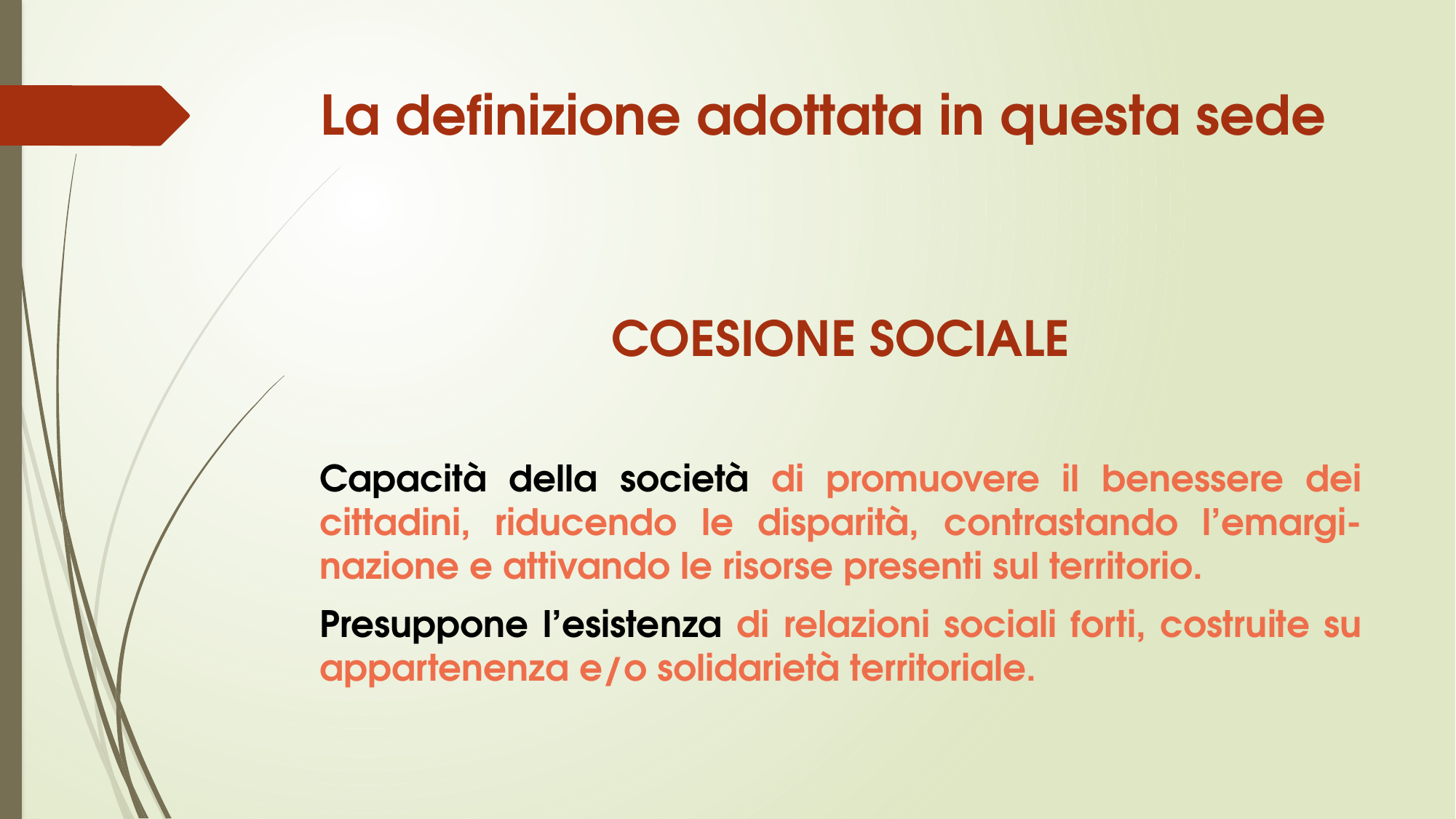

# La definizione adottata in questa sede

COESIONE SOCIALE

Capacità della società di promuovere il benessere dei cittadini, riducendo le disparità, contrastando l’emargi-nazione e attivando le risorse presenti sul territorio.
Presuppone l’esistenza di relazioni sociali forti, costruite su appartenenza e/o solidarietà territoriale.